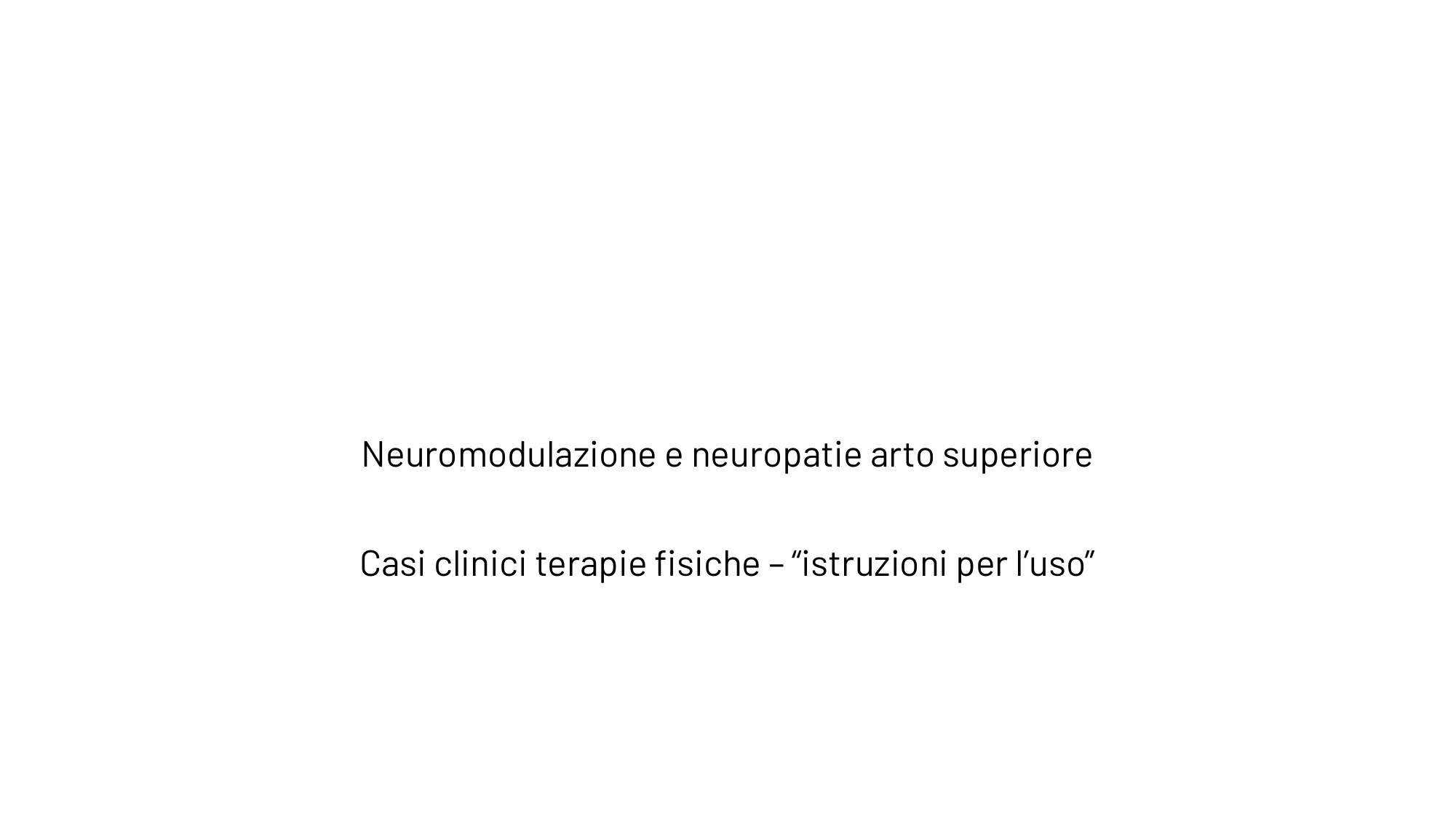

#
Neuromodulazione e neuropatie arto superiore

Casi clinici terapie fisiche – “istruzioni per l’uso”